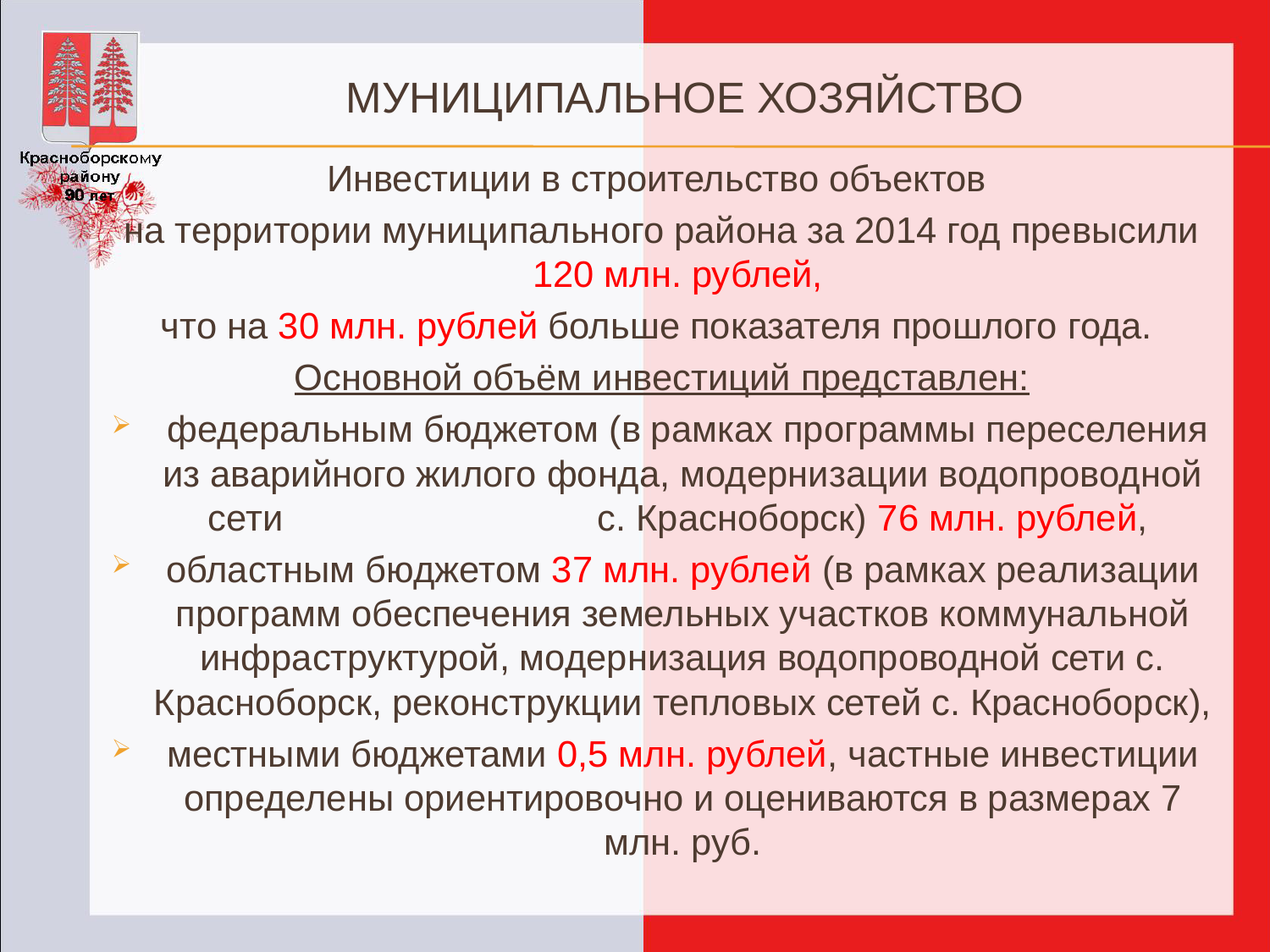

# МУНИЦИПАЛЬНОЕ ХОЗЯЙСТВО
Инвестиции в строительство объектов
на территории муниципального района за 2014 год превысили 120 млн. рублей,
что на 30 млн. рублей больше показателя прошлого года.
Основной объём инвестиций представлен:
 федеральным бюджетом (в рамках программы переселения из аварийного жилого фонда, модернизации водопроводной сети                               с. Красноборск) 76 млн. рублей,
областным бюджетом 37 млн. рублей (в рамках реализации программ обеспечения земельных участков коммунальной инфраструктурой, модернизация водопроводной сети с. Красноборск, реконструкции тепловых сетей с. Красноборск),
местными бюджетами 0,5 млн. рублей, частные инвестиции определены ориентировочно и оцениваются в размерах 7 млн. руб.